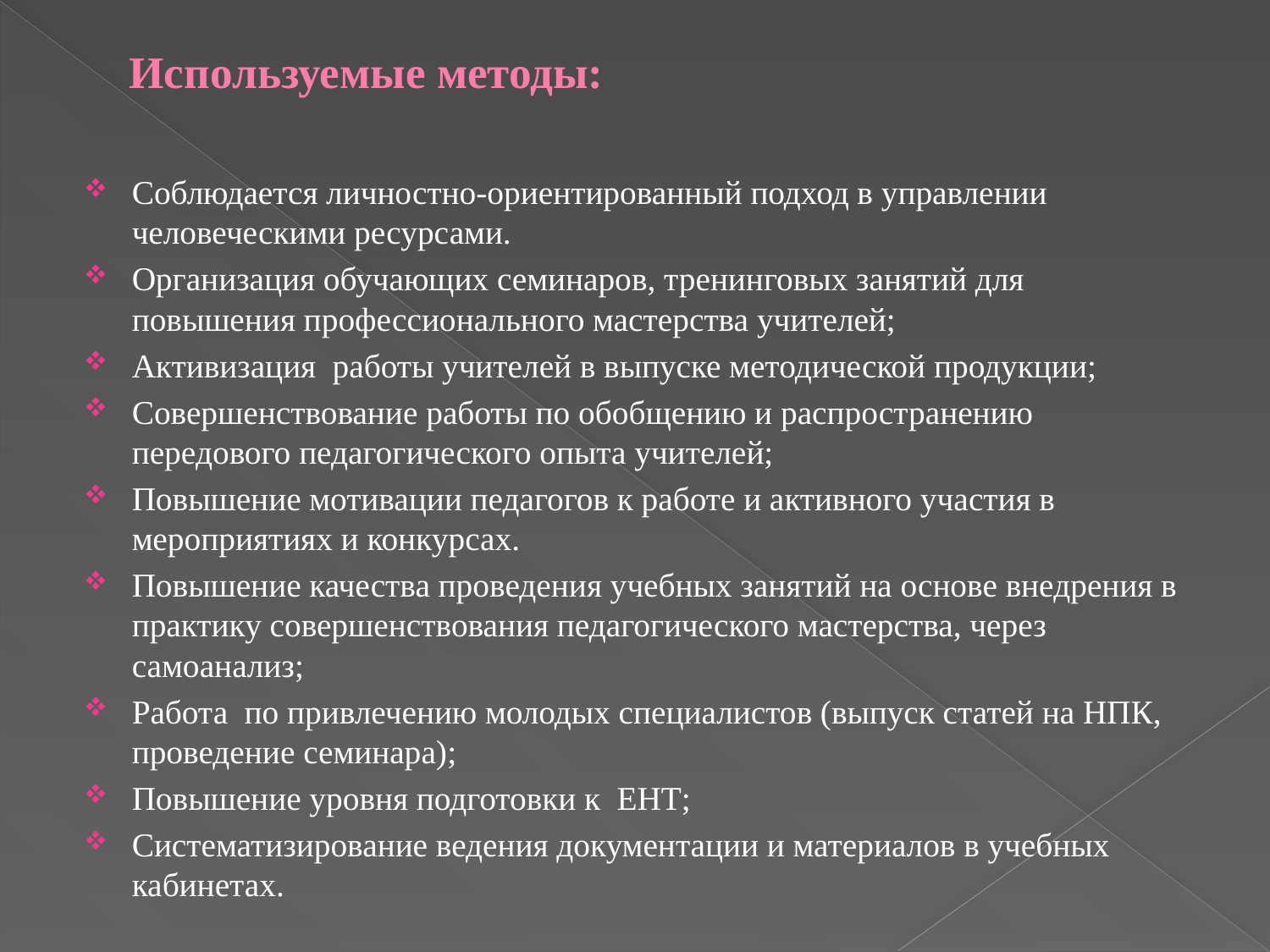

# Используемые методы:
Соблюдается личностно-ориентированный подход в управлении человеческими ресурсами.
Организация обучающих семинаров, тренинговых занятий для повышения профессионального мастерства учителей;
Активизация  работы учителей в выпуске методической продукции;
Совершенствование работы по обобщению и распространению передового педагогического опыта учителей;
Повышение мотивации педагогов к работе и активного участия в мероприятиях и конкурсах.
Повышение качества проведения учебных занятий на основе внедрения в практику совершенствования педагогического мастерства, через самоанализ;
Работа  по привлечению молодых специалистов (выпуск статей на НПК, проведение семинара);
Повышение уровня подготовки к  ЕНТ;
Систематизирование ведения документации и материалов в учебных кабинетах.